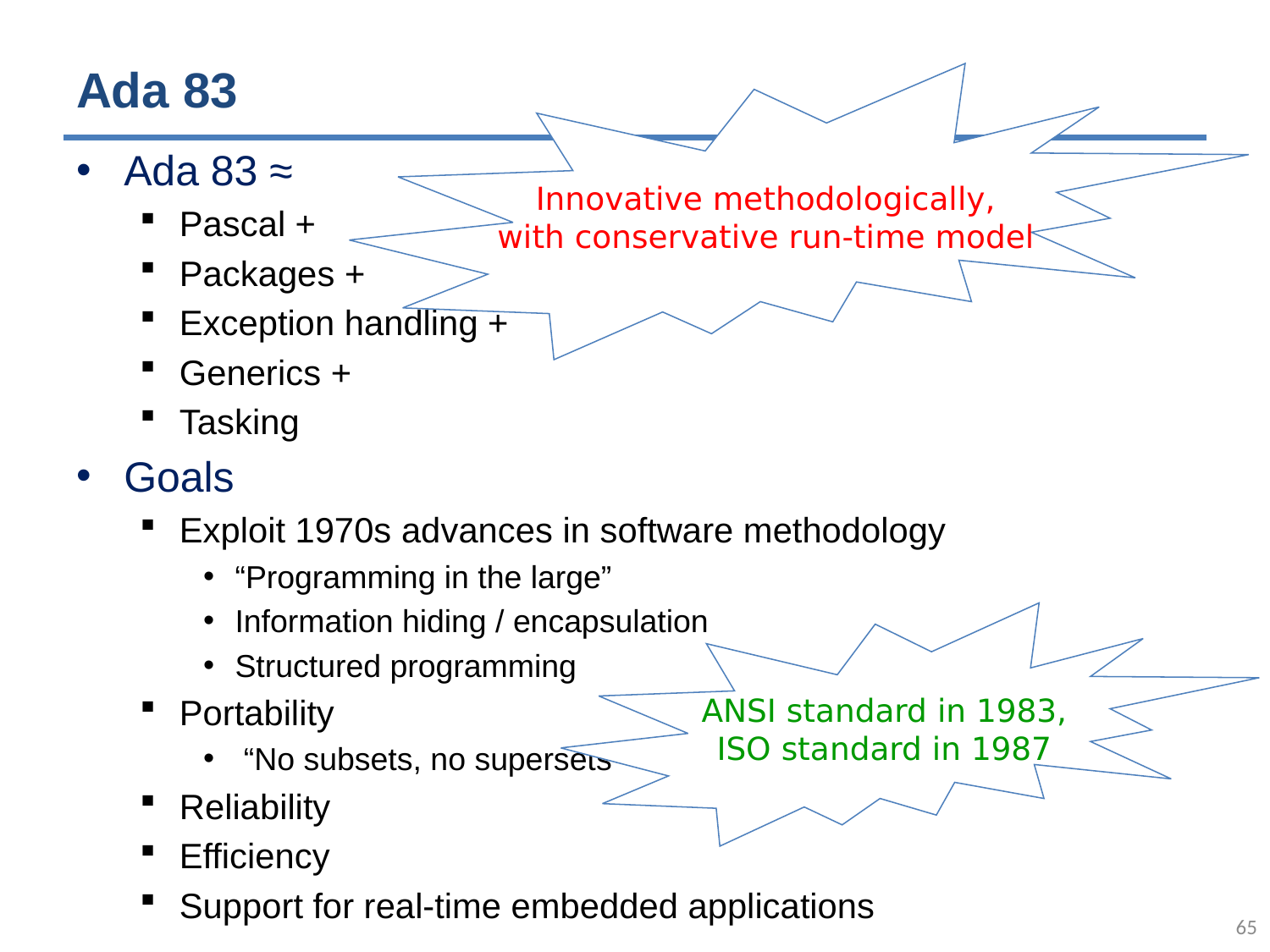

# Ada 83
Innovative methodologically,
with conservative run-time model
Ada 83 ≈
Pascal +
Packages +
Exception handling +
Generics +
Tasking
Goals
Exploit 1970s advances in software methodology
“Programming in the large”
Information hiding / encapsulation
Structured programming
Portability
 “No subsets, no supersets”
Reliability
Efficiency
Support for real-time embedded applications

ANSI standard in 1983,
ISO standard in 1987
65